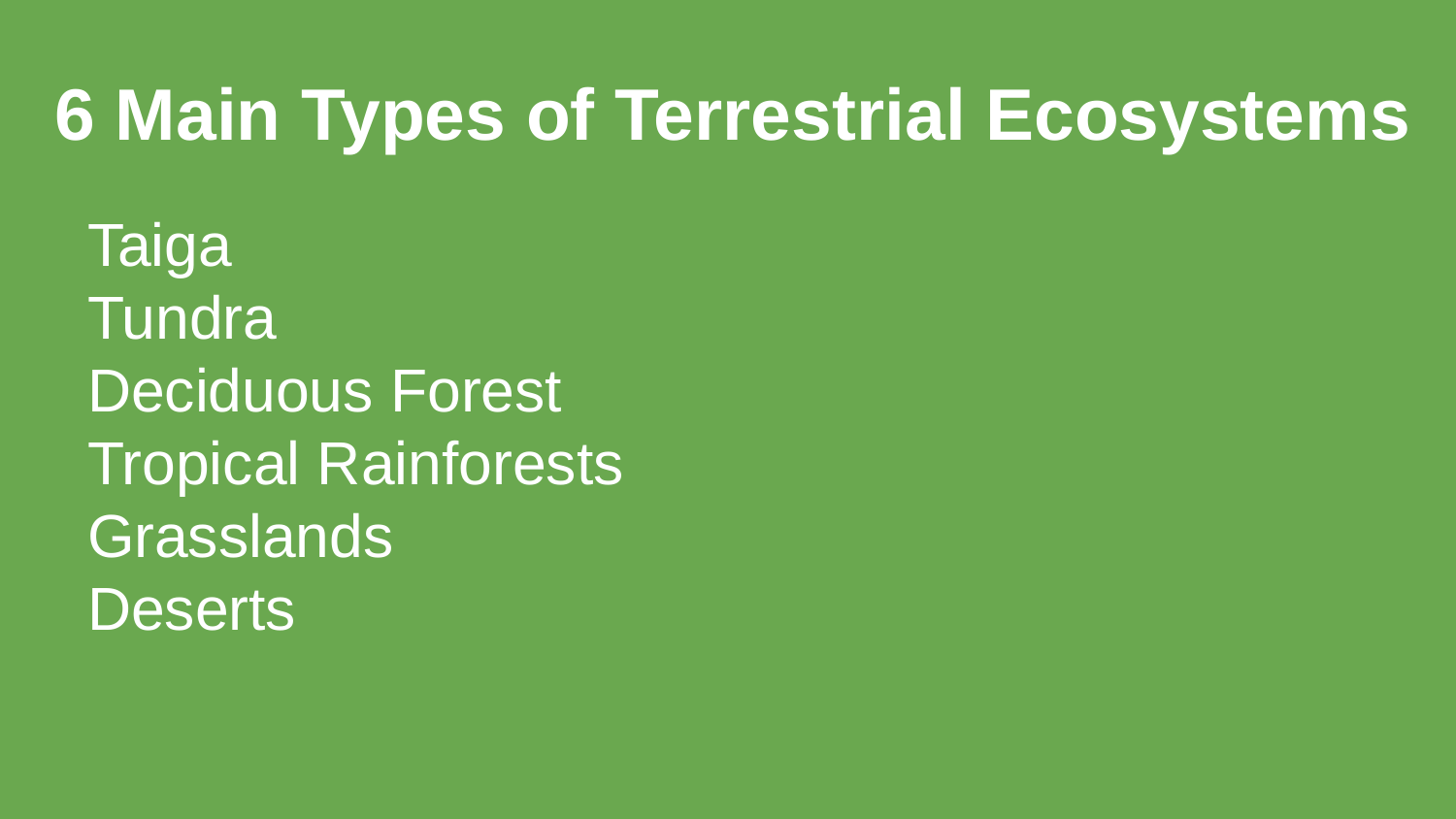

# 6 Main Types of Terrestrial Ecosystems
Taiga
Tundra
Deciduous Forest
Tropical Rainforests
Grasslands
Deserts